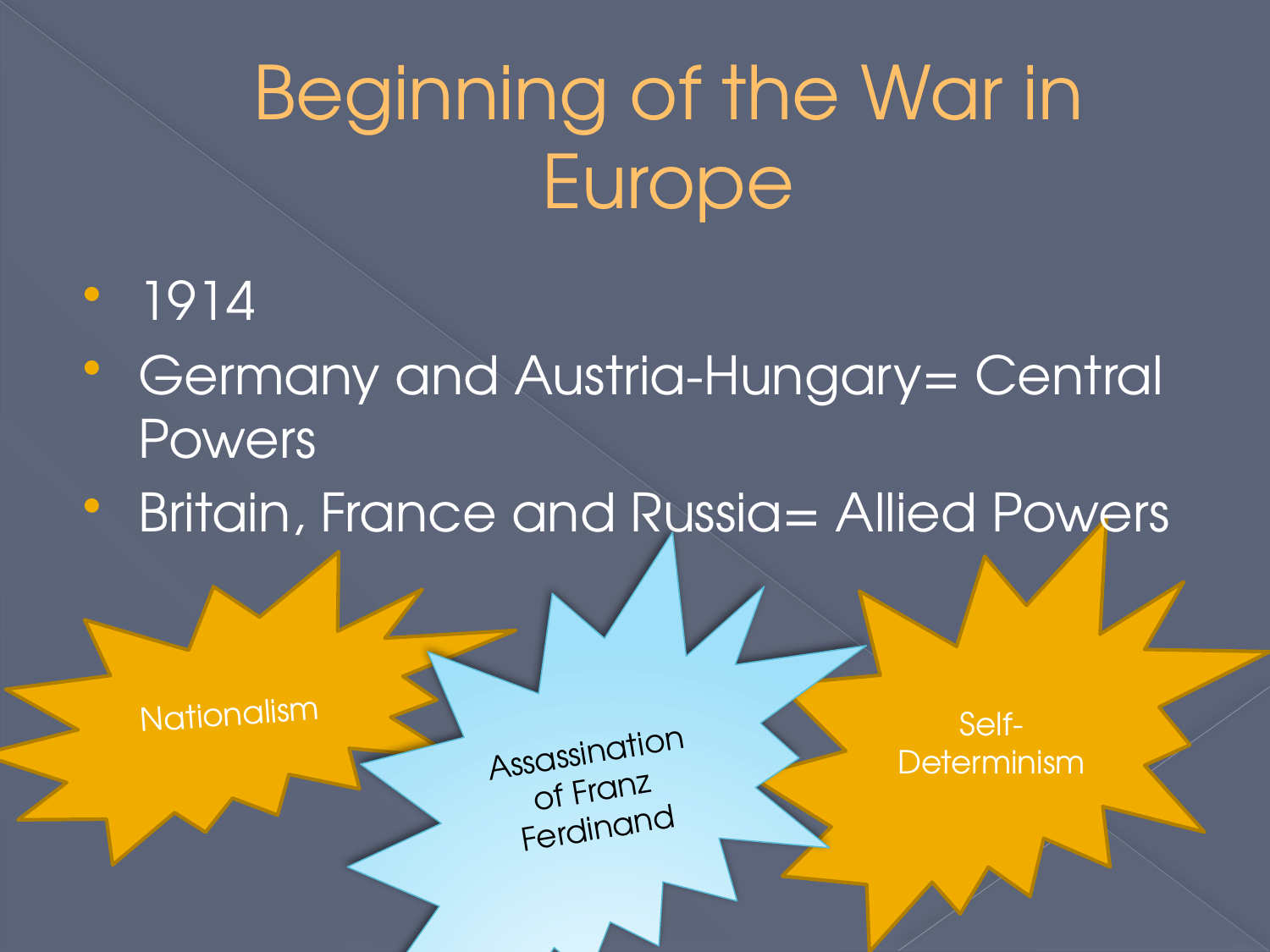

# Beginning of the War in Europe
1914
Germany and Austria-Hungary= Central Powers
Britain, France and Russia= Allied Powers

Self-
Determinism
Assassination of Franz Ferdinand
Nationalism